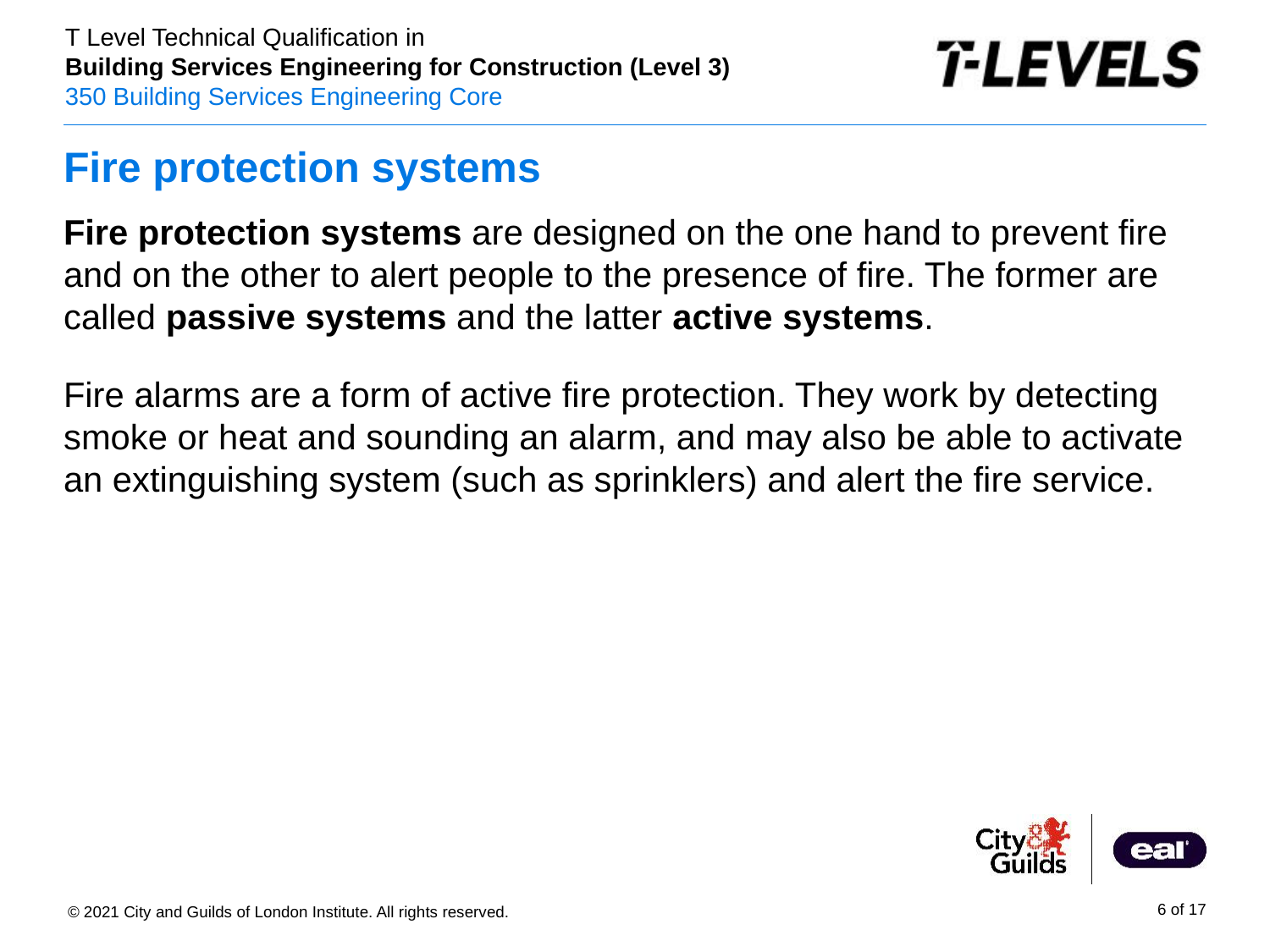

# Fire protection systems
Fire protection systems are designed on the one hand to prevent fire and on the other to alert people to the presence of fire. The former are called passive systems and the latter active systems.
Fire alarms are a form of active fire protection. They work by detecting smoke or heat and sounding an alarm, and may also be able to activate an extinguishing system (such as sprinklers) and alert the fire service.